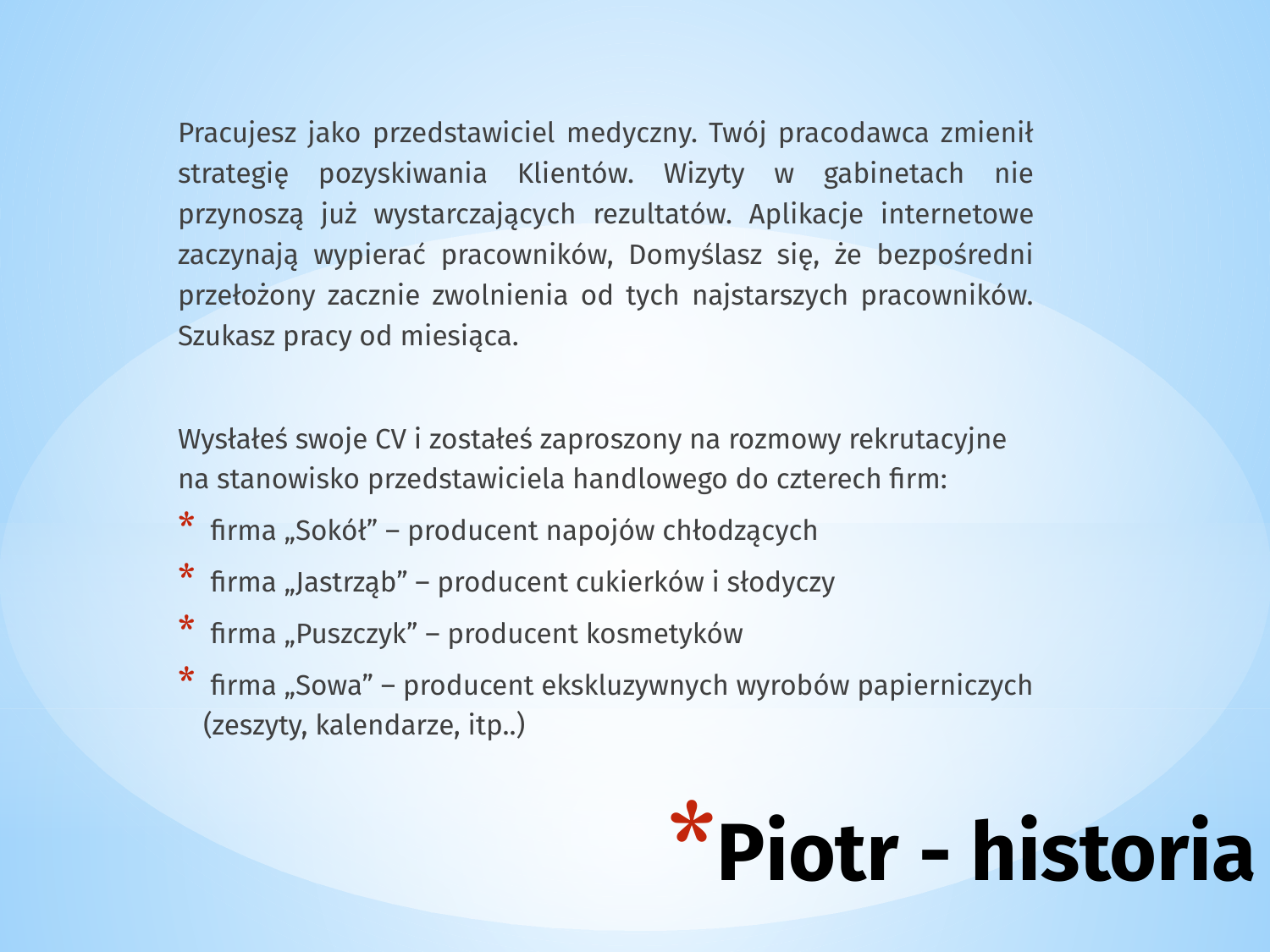

Pracujesz jako przedstawiciel medyczny. Twój pracodawca zmienił strategię pozyskiwania Klientów. Wizyty w gabinetach nie przynoszą już wystarczających rezultatów. Aplikacje internetowe zaczynają wypierać pracowników, Domyślasz się, że bezpośredni przełożony zacznie zwolnienia od tych najstarszych pracowników. Szukasz pracy od miesiąca.

Wysłałeś swoje CV i zostałeś zaproszony na rozmowy rekrutacyjne na stanowisko przedstawiciela handlowego do czterech firm:
 firma „Sokół” – producent napojów chłodzących
 firma „Jastrząb” – producent cukierków i słodyczy
 firma „Puszczyk” – producent kosmetyków
 firma „Sowa” – producent ekskluzywnych wyrobów papierniczych (zeszyty, kalendarze, itp..)

# Piotr - historia